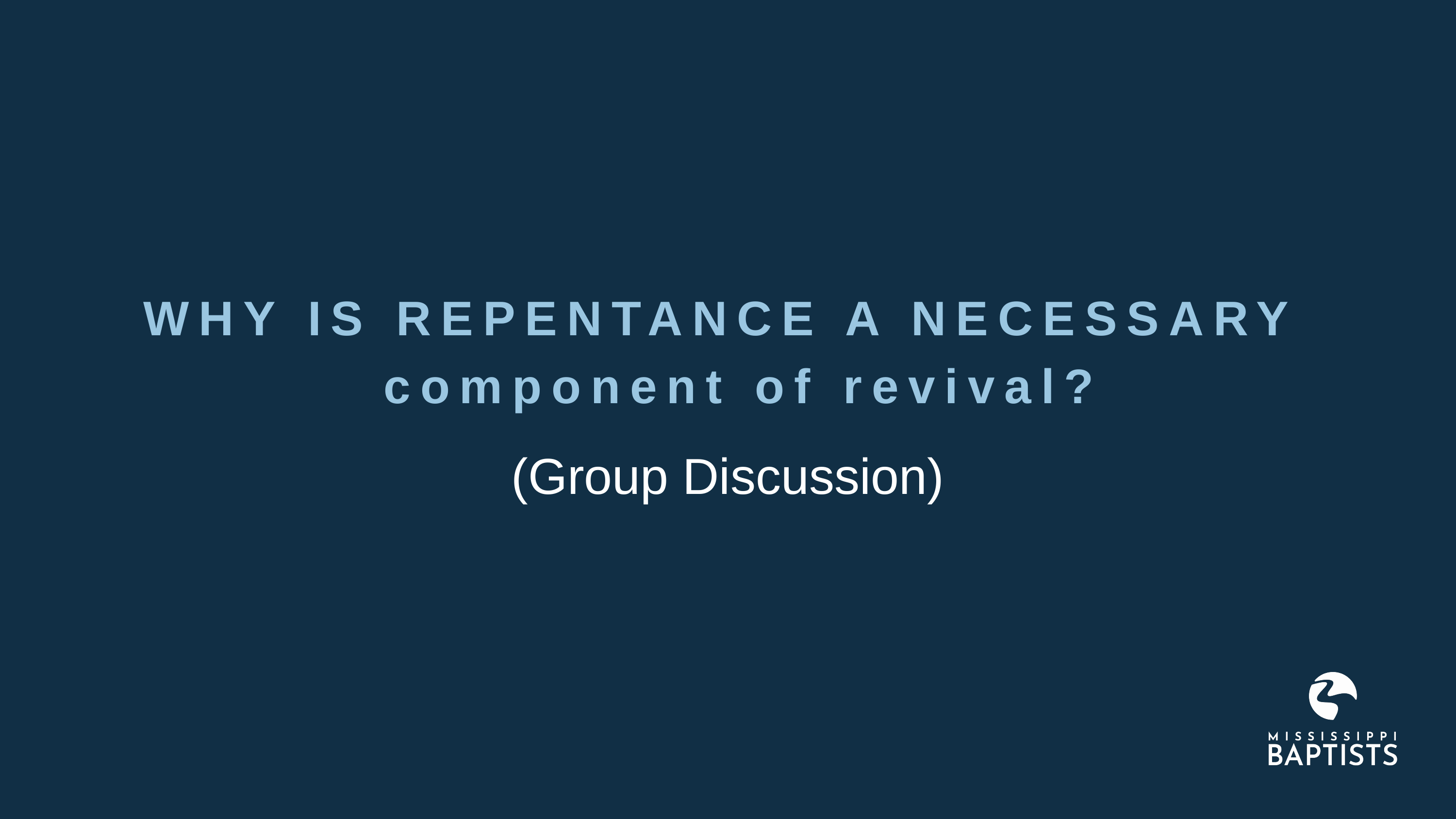

WHY IS REPENTANCE A NECESSARY
 component of revival?
(Group Discussion)